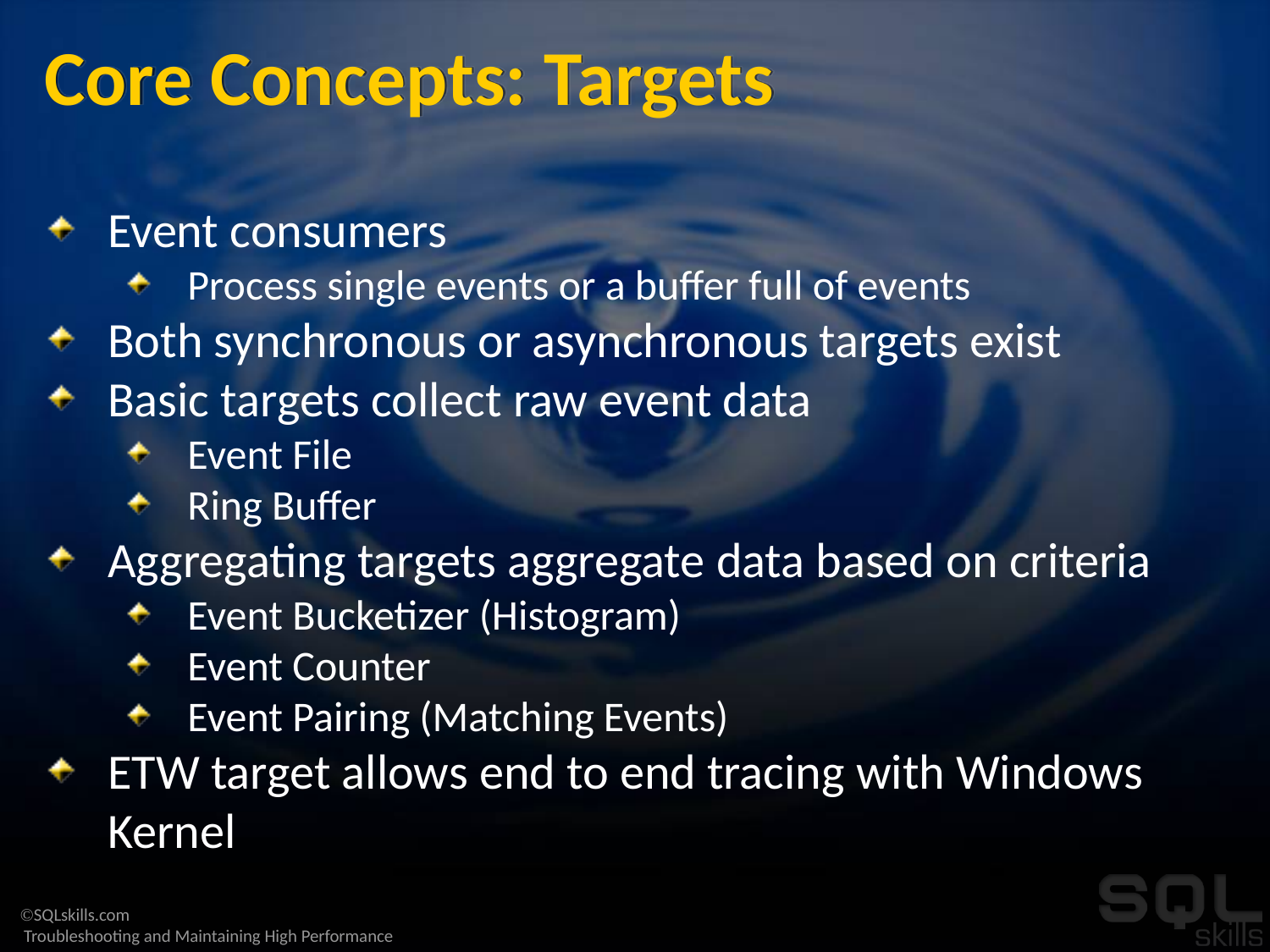

# Core Concepts: Targets
Event consumers
Process single events or a buffer full of events
Both synchronous or asynchronous targets exist
Basic targets collect raw event data
Event File
Ring Buffer
Aggregating targets aggregate data based on criteria
Event Bucketizer (Histogram)
Event Counter
Event Pairing (Matching Events)
ETW target allows end to end tracing with Windows Kernel